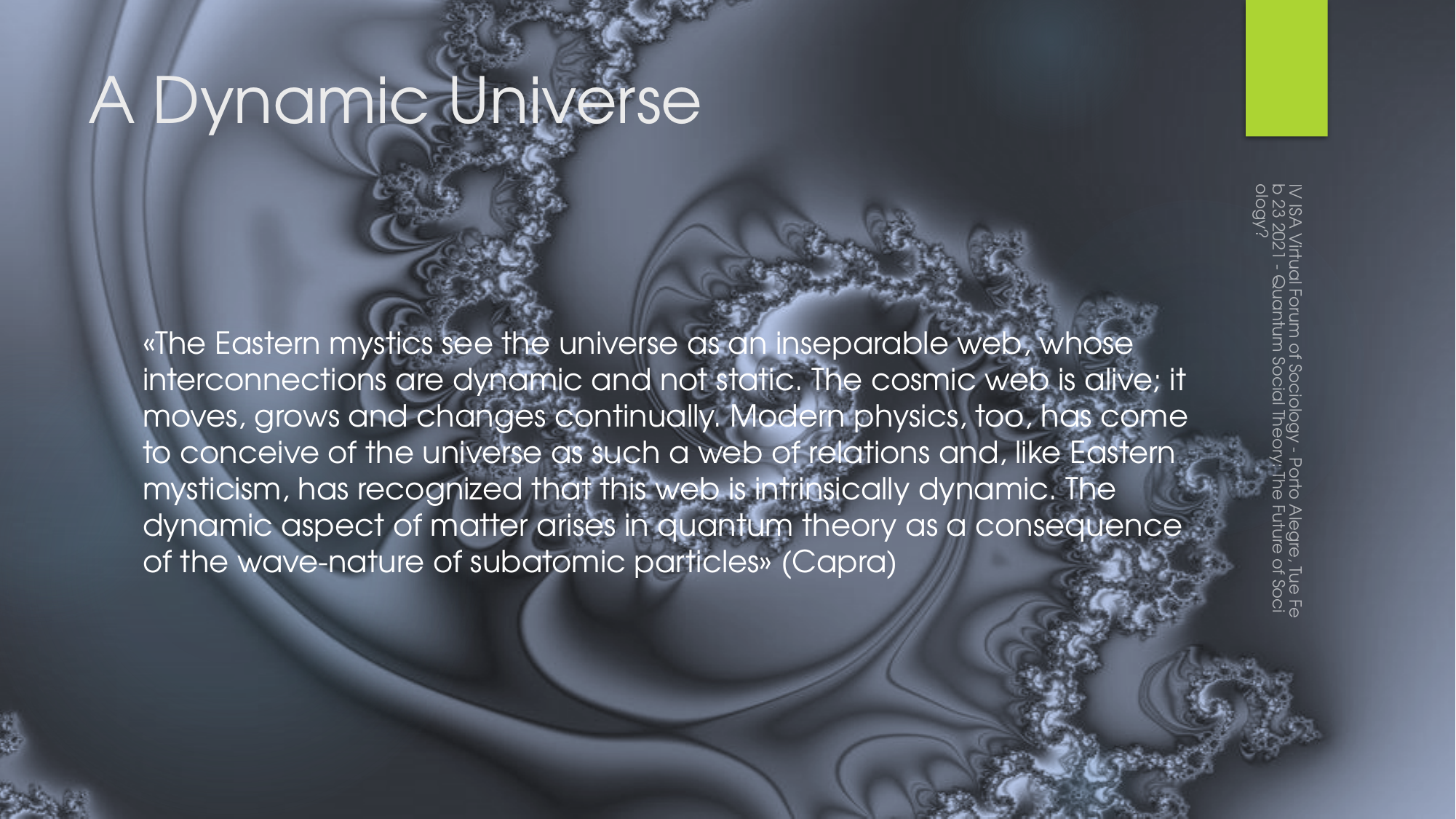

# A Dynamic Universe
«The Eastern mystics see the universe as an inseparable web, whose interconnections are dynamic and not static. The cosmic web is alive; it moves, grows and changes continually. Modern physics, too, has come to conceive of the universe as such a web of relations and, like Eastern mysticism, has recognized that this web is intrinsically dynamic. The dynamic aspect of matter arises in quantum theory as a consequence of the wave-nature of subatomic particles» (Capra)
IV ISA Virtual Forum of Sociology - Porto Alegre, Tue Feb 23 2021 - Quantum Social Theory: The Future of Sociology?